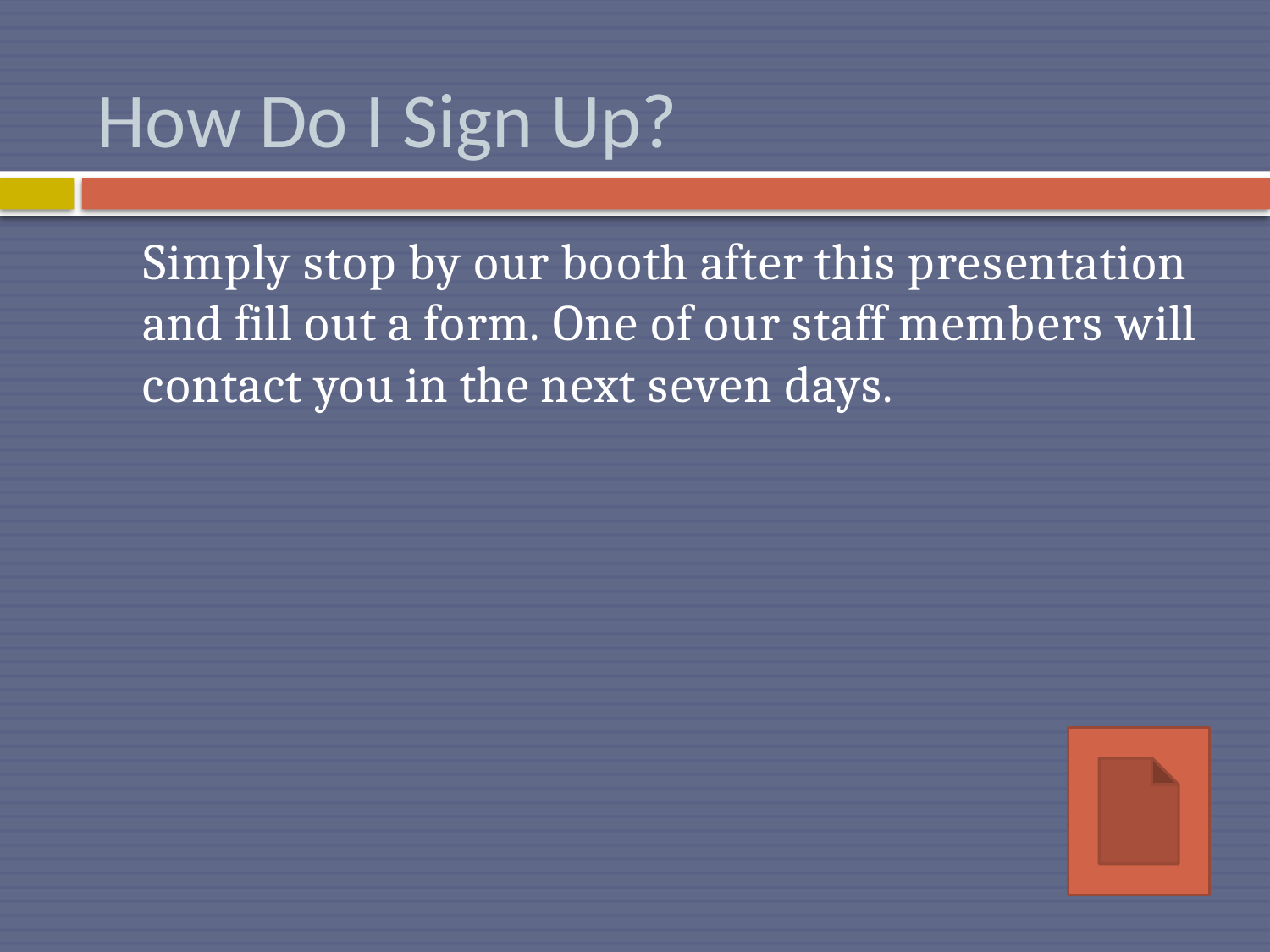

# How Do I Sign Up?
	Simply stop by our booth after this presentation and fill out a form. One of our staff members will contact you in the next seven days.